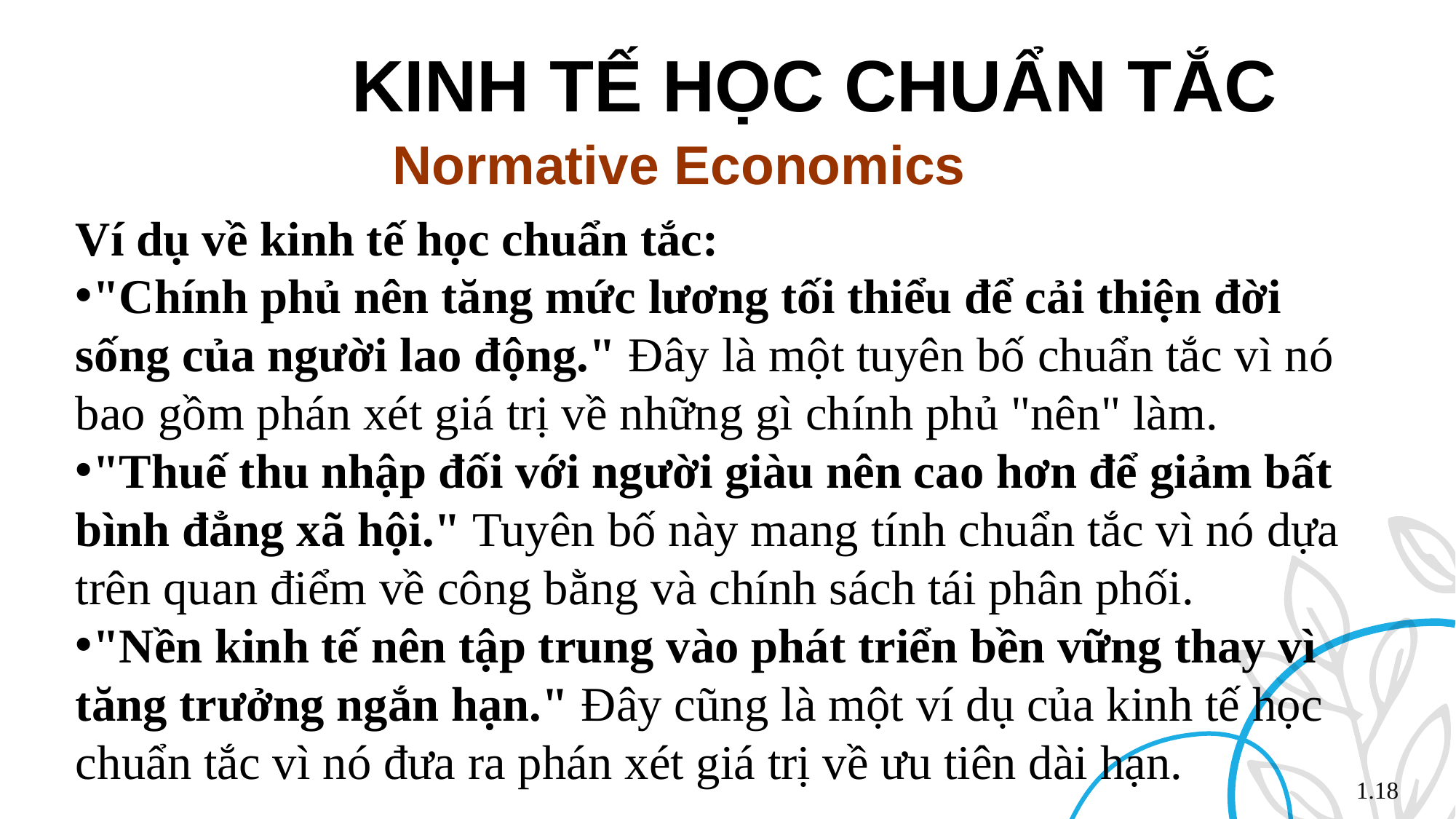

KINH TẾ HỌC CHUẨN TẮC
Normative Economics
Ví dụ về kinh tế học chuẩn tắc:
"Chính phủ nên tăng mức lương tối thiểu để cải thiện đời sống của người lao động." Đây là một tuyên bố chuẩn tắc vì nó bao gồm phán xét giá trị về những gì chính phủ "nên" làm.
"Thuế thu nhập đối với người giàu nên cao hơn để giảm bất bình đẳng xã hội." Tuyên bố này mang tính chuẩn tắc vì nó dựa trên quan điểm về công bằng và chính sách tái phân phối.
"Nền kinh tế nên tập trung vào phát triển bền vững thay vì tăng trưởng ngắn hạn." Đây cũng là một ví dụ của kinh tế học chuẩn tắc vì nó đưa ra phán xét giá trị về ưu tiên dài hạn.
1.18